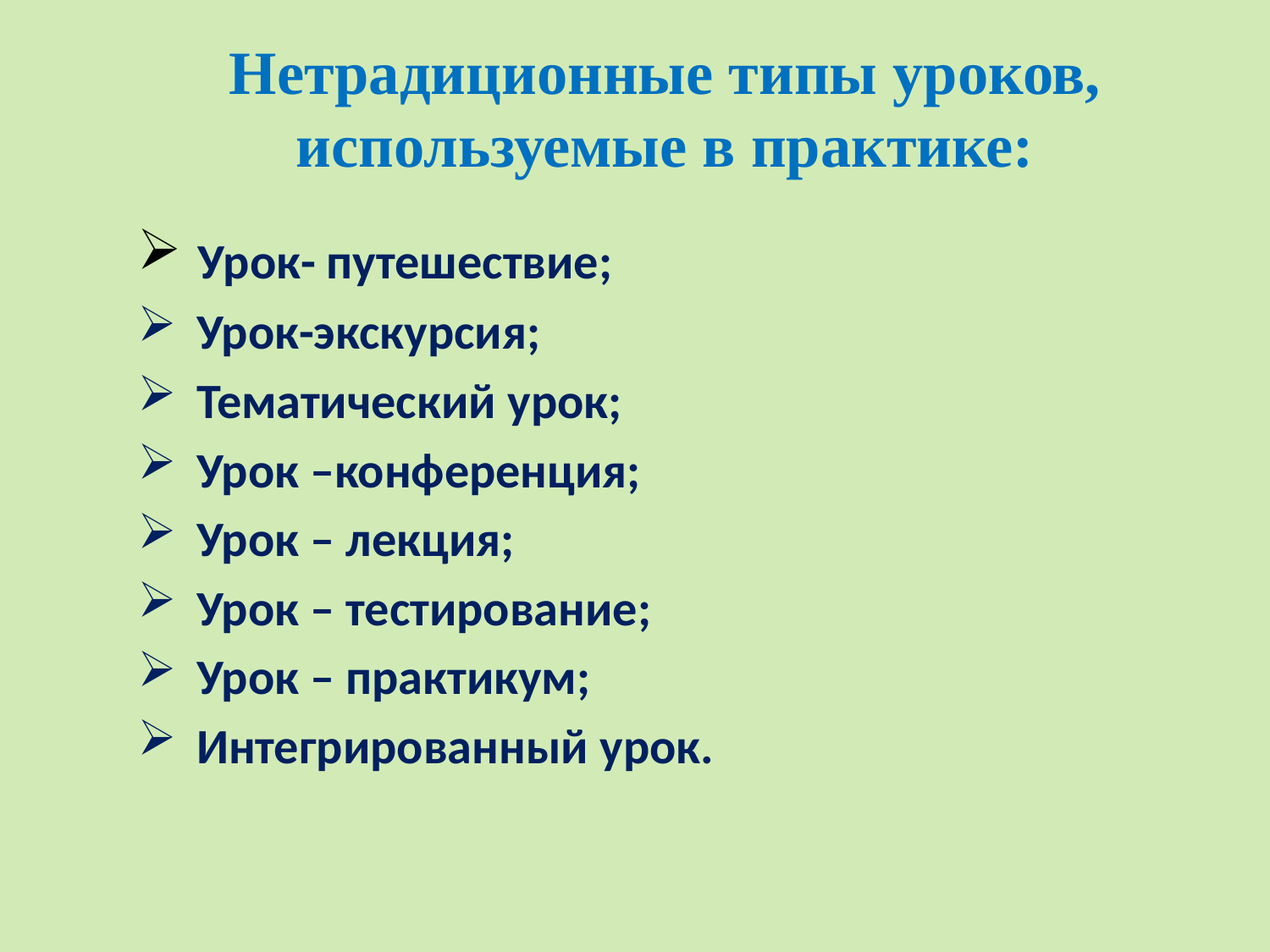

# Нетрадиционные типы уроков, используемые в практике:
 Урок- путешествие;
 Урок-экскурсия;
 Тематический урок;
 Урок –конференция;
 Урок – лекция;
 Урок – тестирование;
 Урок – практикум;
 Интегрированный урок.